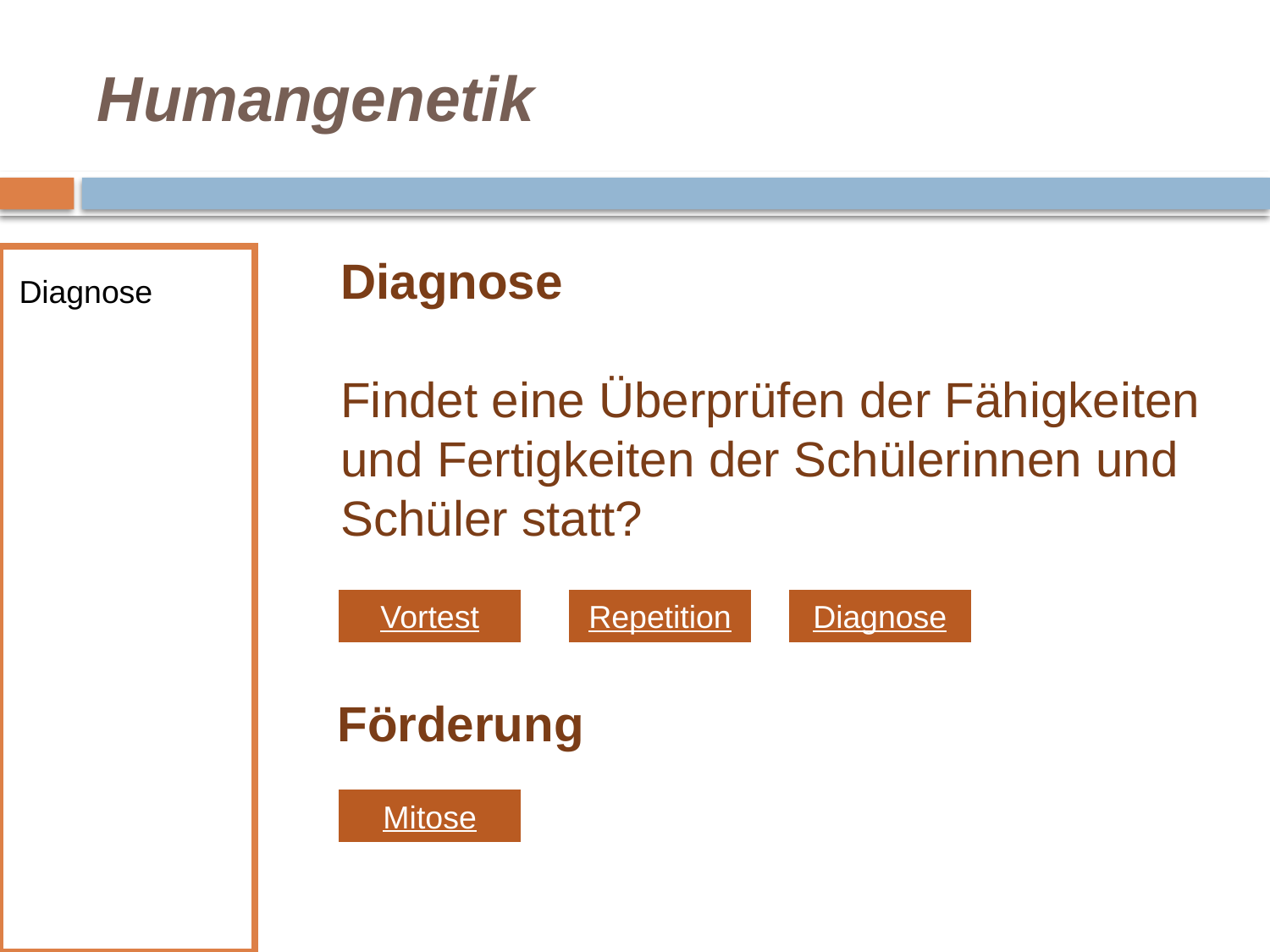

# Humangenetik
Diagnose 
Findet eine Überprüfen der Fähigkeiten und Fertigkeiten der Schülerinnen und Schüler statt?

Diagnose
Fam. Reichle
Humangenetik
Stammbaum
Erbkrankheiten
Hilfen
PND
Diagnose
Testung
Vortest
Repetition
Diagnose
Förderung
Mitose